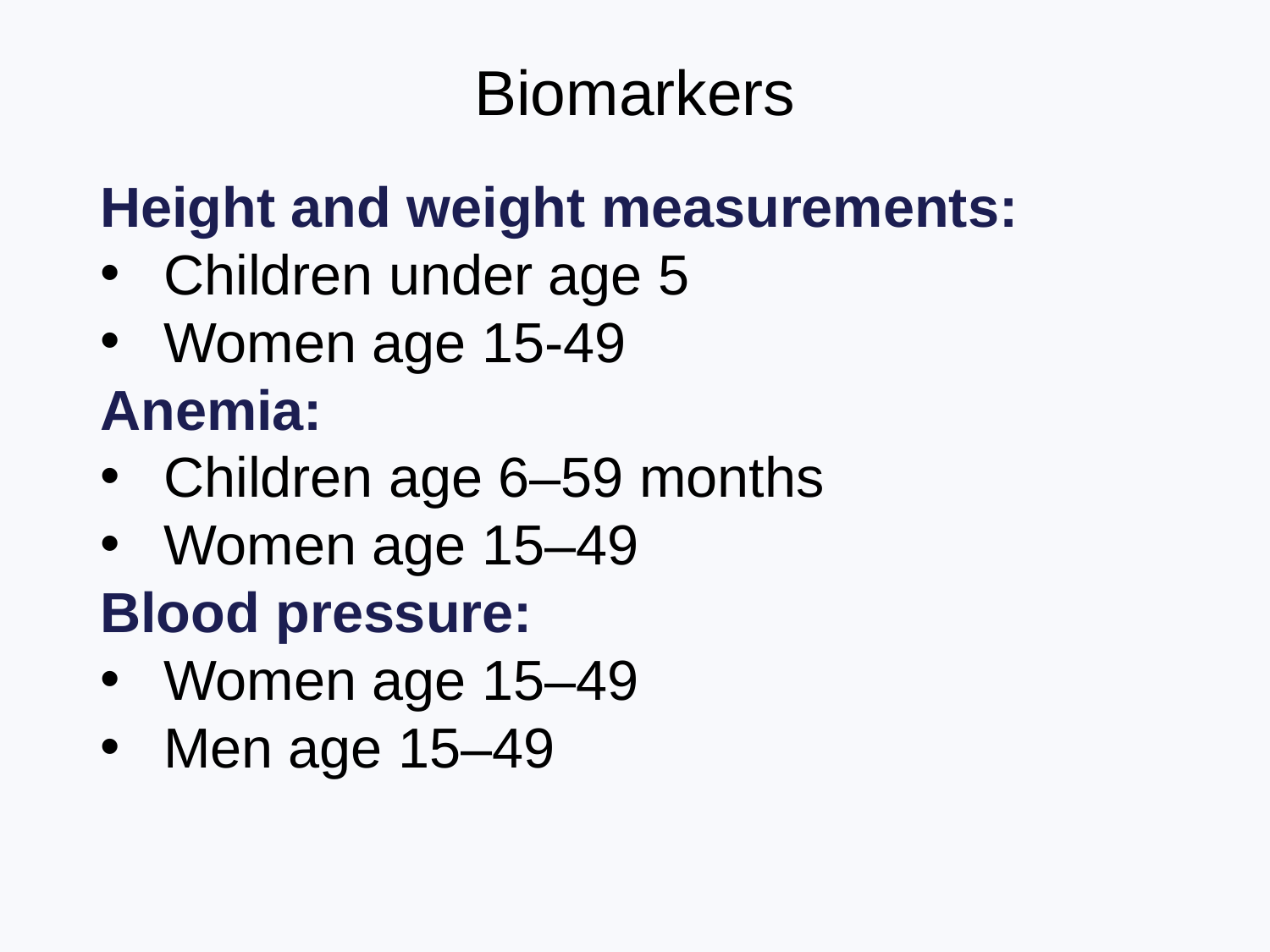

# Biomarkers
Height and weight measurements:
Children under age 5
Women age 15-49
Anemia:
Children age 6–59 months
Women age 15–49
Blood pressure:
Women age 15–49
Men age 15–49